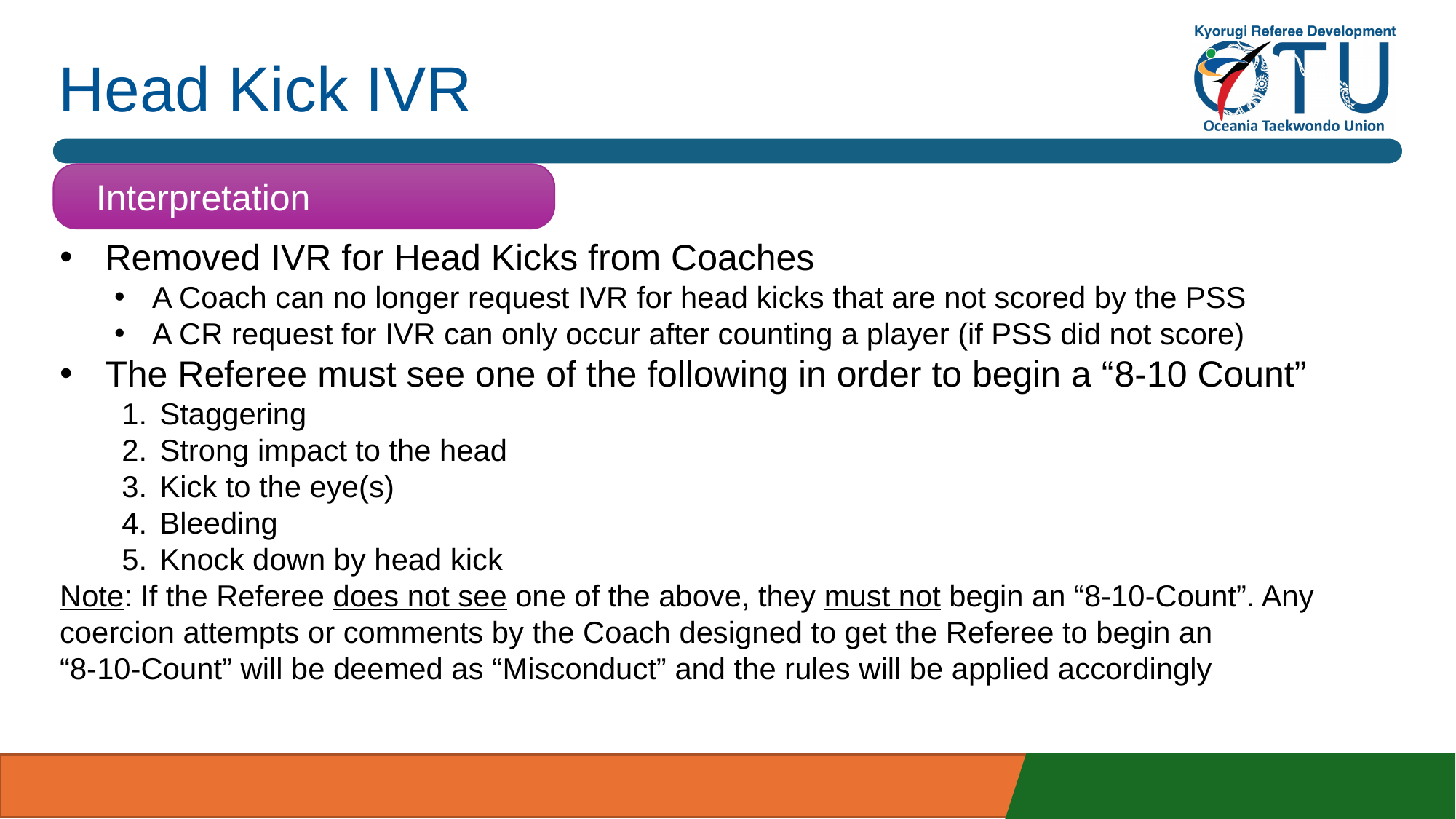

# Head Kick IVR
Interpretation
Removed IVR for Head Kicks from Coaches
A Coach can no longer request IVR for head kicks that are not scored by the PSS
A CR request for IVR can only occur after counting a player (if PSS did not score)
The Referee must see one of the following in order to begin a “8-10 Count”
Staggering
Strong impact to the head
Kick to the eye(s)
Bleeding
Knock down by head kick
Note: If the Referee does not see one of the above, they must not begin an “8-10-Count”. Any coercion attempts or comments by the Coach designed to get the Referee to begin an
“8-10-Count” will be deemed as “Misconduct” and the rules will be applied accordingly